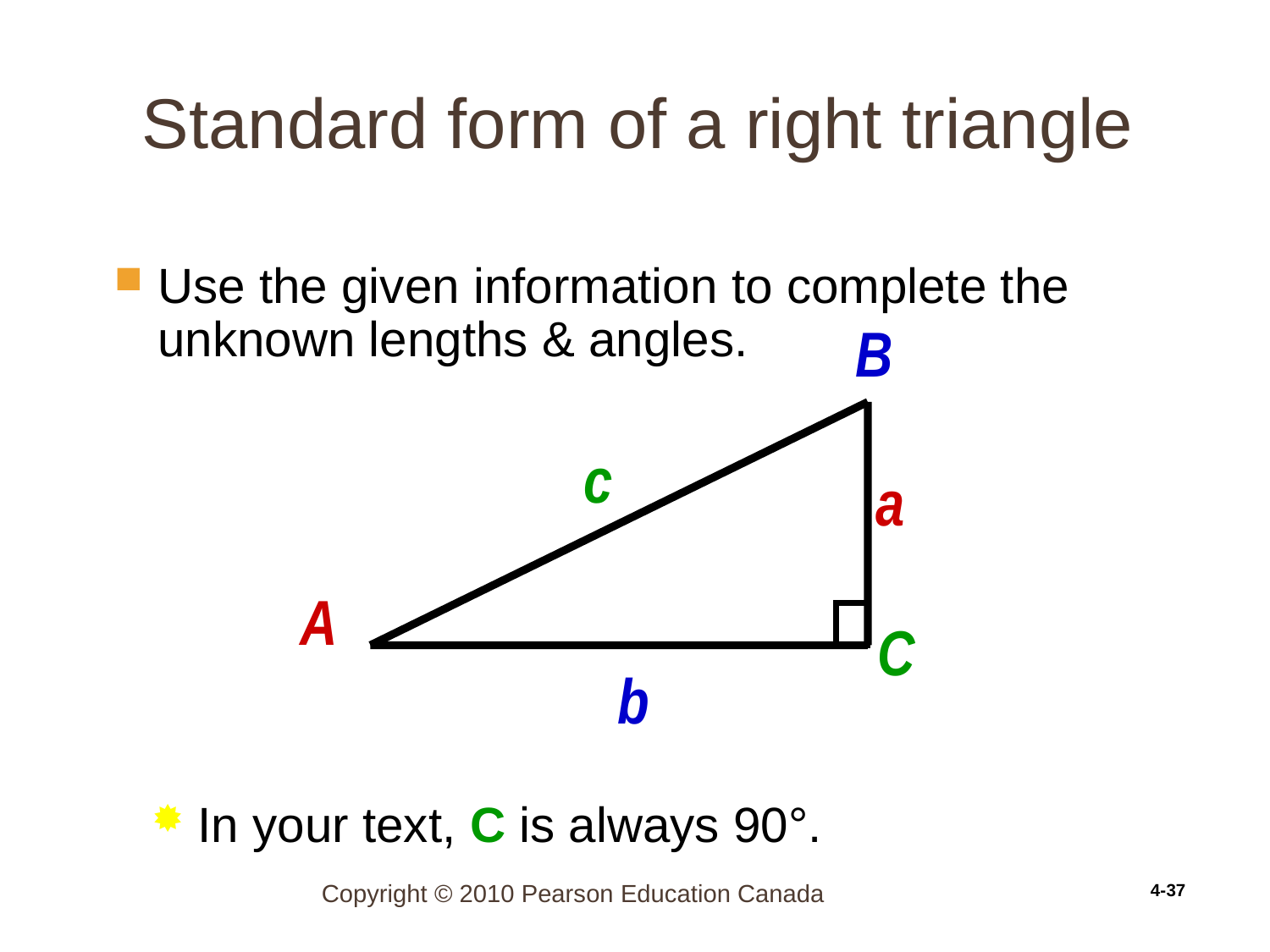

# Standard form of a right triangle
4-37
Use the given information to complete the unknown lengths & angles.
B

c
a
A

C

b
In your text, C is always 90°.
Copyright © 2010 Pearson Education Canada
4-37